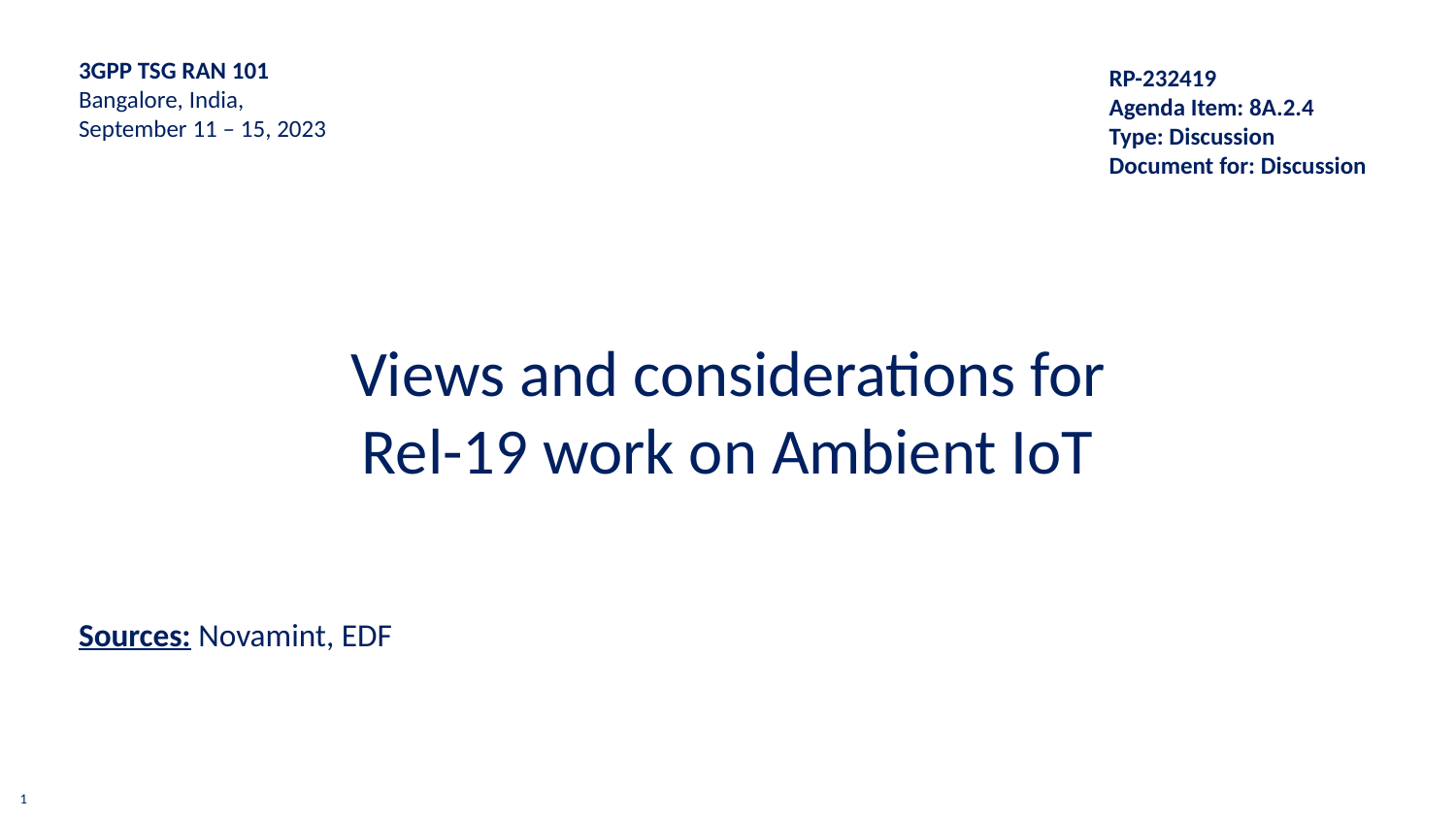

3GPP TSG RAN 101
Bangalore, India,
September 11 – 15, 2023
RP-232419
Agenda Item: 8A.2.4
Type: Discussion
Document for: Discussion
Views and considerations for Rel-19 work on Ambient IoT
Sources: Novamint, EDF